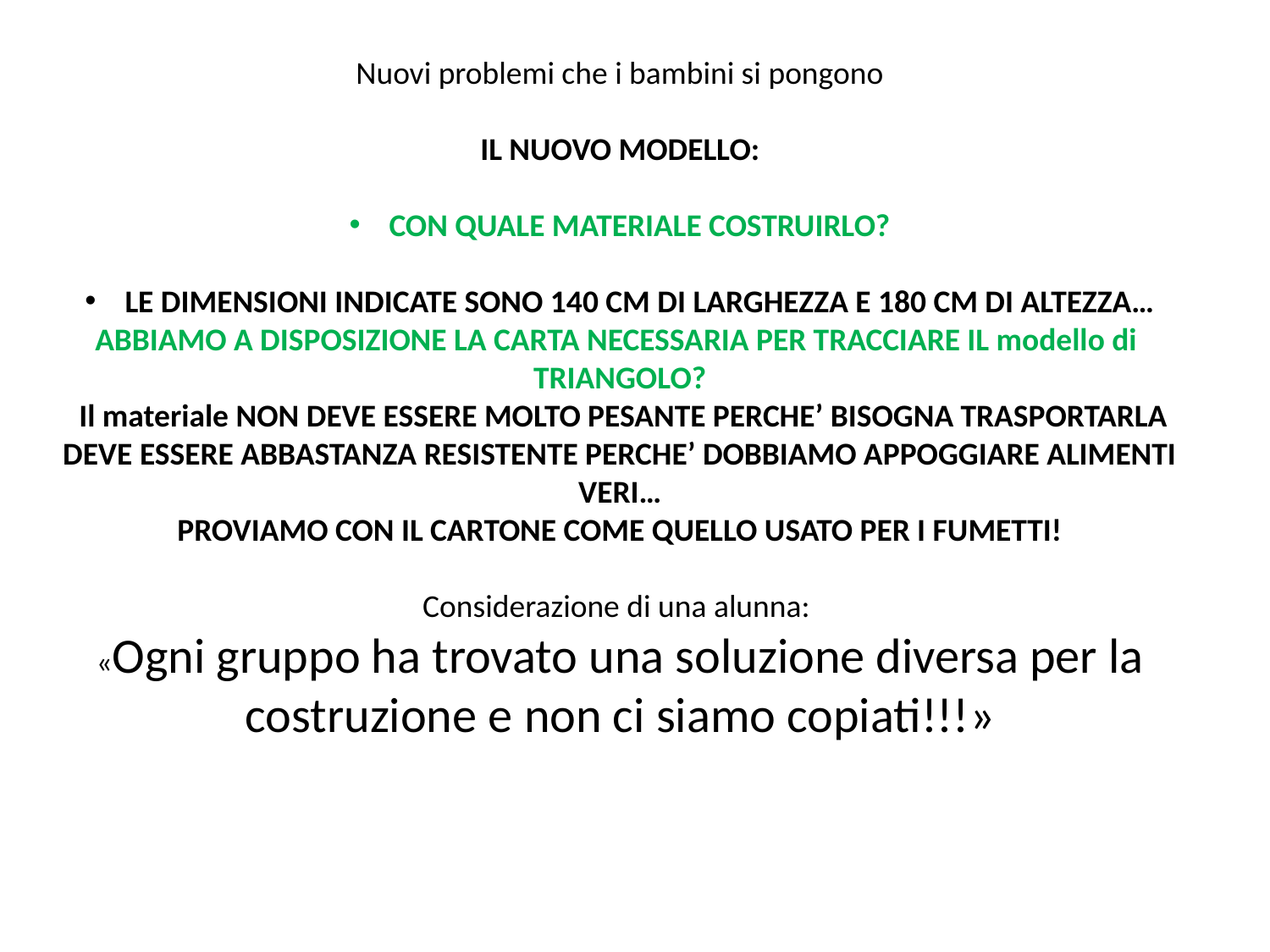

Nuovi problemi che i bambini si pongono

IL NUOVO MODELLO:

CON QUALE MATERIALE COSTRUIRLO?

LE DIMENSIONI INDICATE SONO 140 CM DI LARGHEZZA E 180 CM DI ALTEZZA…
ABBIAMO A DISPOSIZIONE LA CARTA NECESSARIA PER TRACCIARE IL modello di  TRIANGOLO?
 Il materiale NON DEVE ESSERE MOLTO PESANTE PERCHE’ BISOGNA TRASPORTARLA
DEVE ESSERE ABBASTANZA RESISTENTE PERCHE’ DOBBIAMO APPOGGIARE ALIMENTI VERI…
PROVIAMO CON IL CARTONE COME QUELLO USATO PER I FUMETTI!

Considerazione di una alunna:
«Ogni gruppo ha trovato una soluzione diversa per la costruzione e non ci siamo copiati!!!»